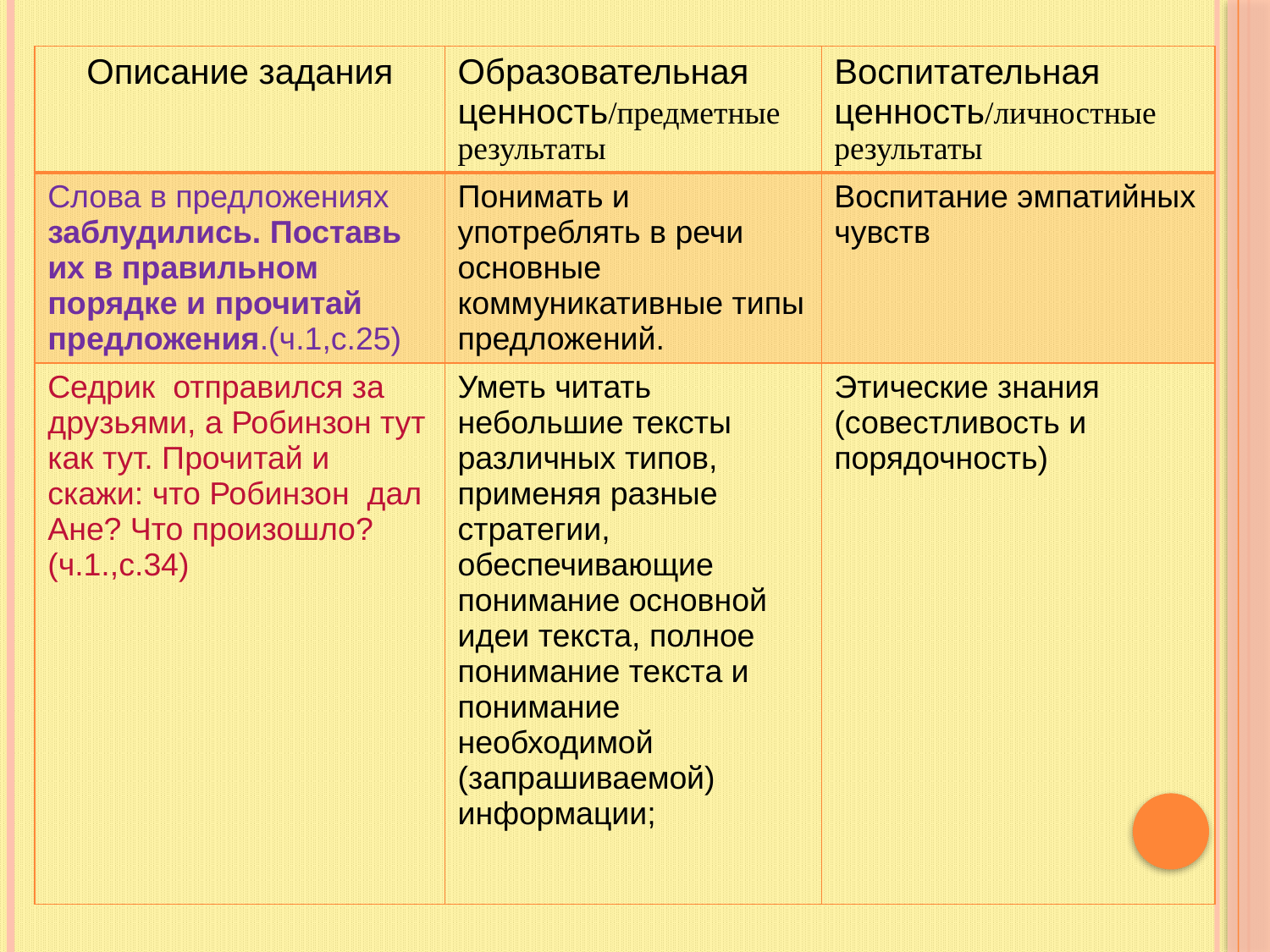

| Описание задания | Образовательная ценность/предметные результаты | Воспитательная ценность/личностные результаты |
| --- | --- | --- |
| Слова в предложениях заблудились. Поставь их в правильном порядке и прочитай предложения.(ч.1,с.25) | Понимать и употреблять в речи основные коммуникативные типы предложений. | Воспитание эмпатийных чувств |
| Седрик отправился за друзьями, а Робинзон тут как тут. Прочитай и скажи: что Робинзон дал Ане? Что произошло?(ч.1.,с.34) | Уметь читать небольшие тексты различных типов, применяя разные стратегии, обеспечивающие понимание основной идеи текста, полное понимание текста и понимание необходимой (запрашиваемой) информации; | Этические знания (совестливость и порядочность) |